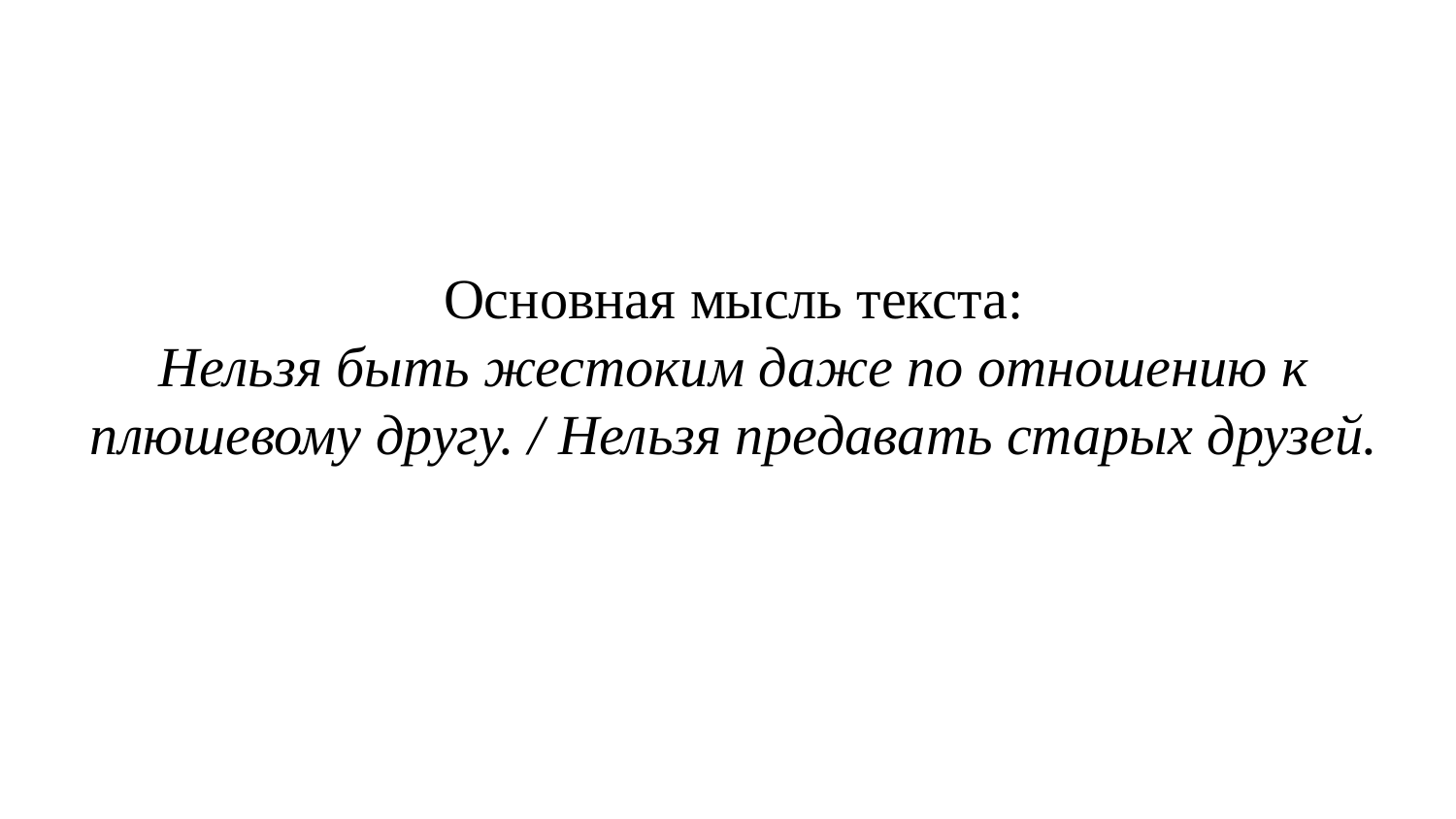

Основная мысль текста:
Нельзя быть жестоким даже по отношению к плюшевому другу. / Нельзя предавать старых друзей.